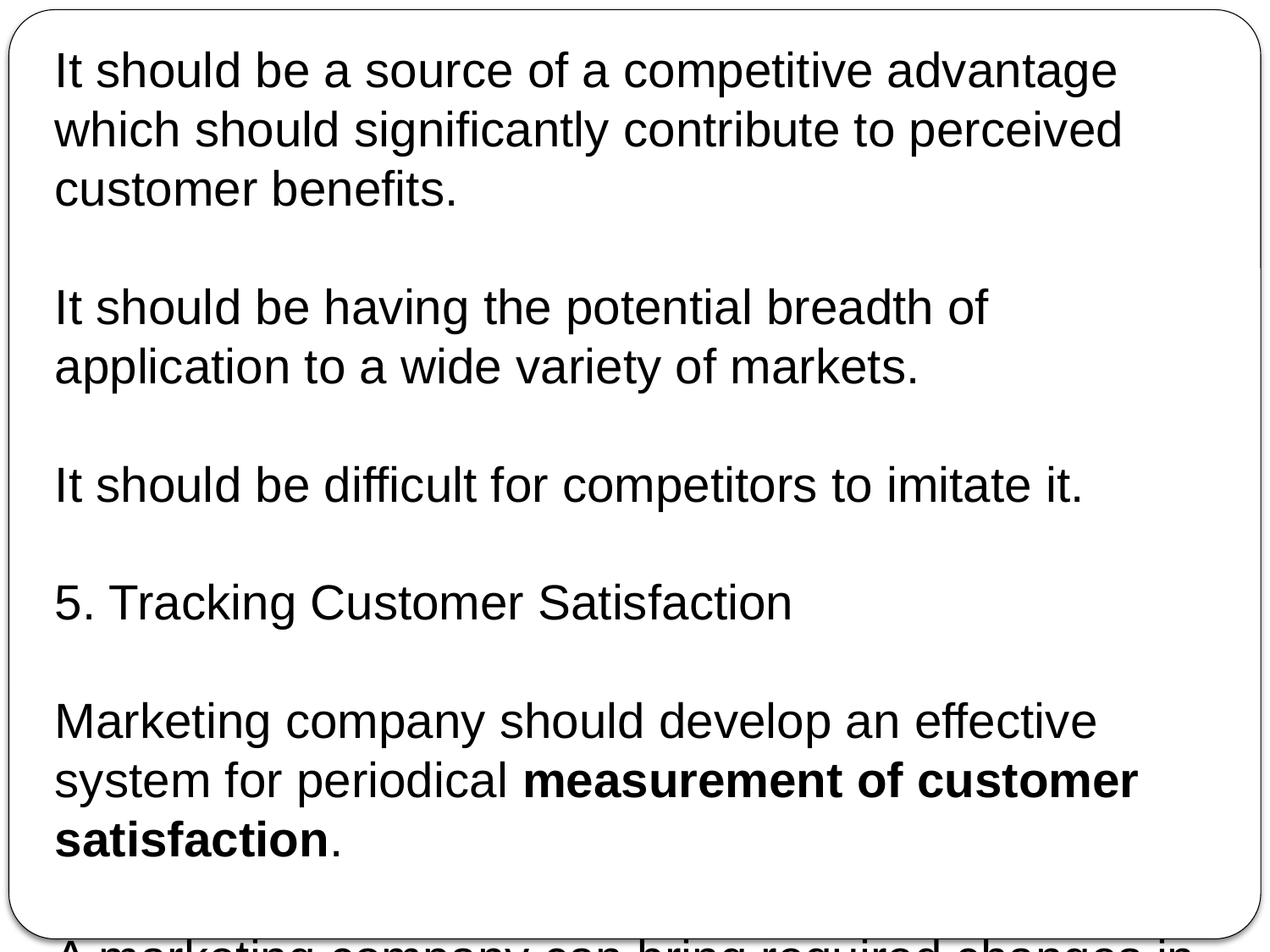

It should be a source of a competitive advantage which should significantly contribute to perceived customer benefits.

It should be having the potential breadth of application to a wide variety of markets.

It should be difficult for competitors to imitate it.

5. Tracking Customer Satisfaction

Marketing company should develop an effective system for periodical measurement of customer satisfaction.

A marketing company can bring required changes in product or service well in time before it is discarded by customers.